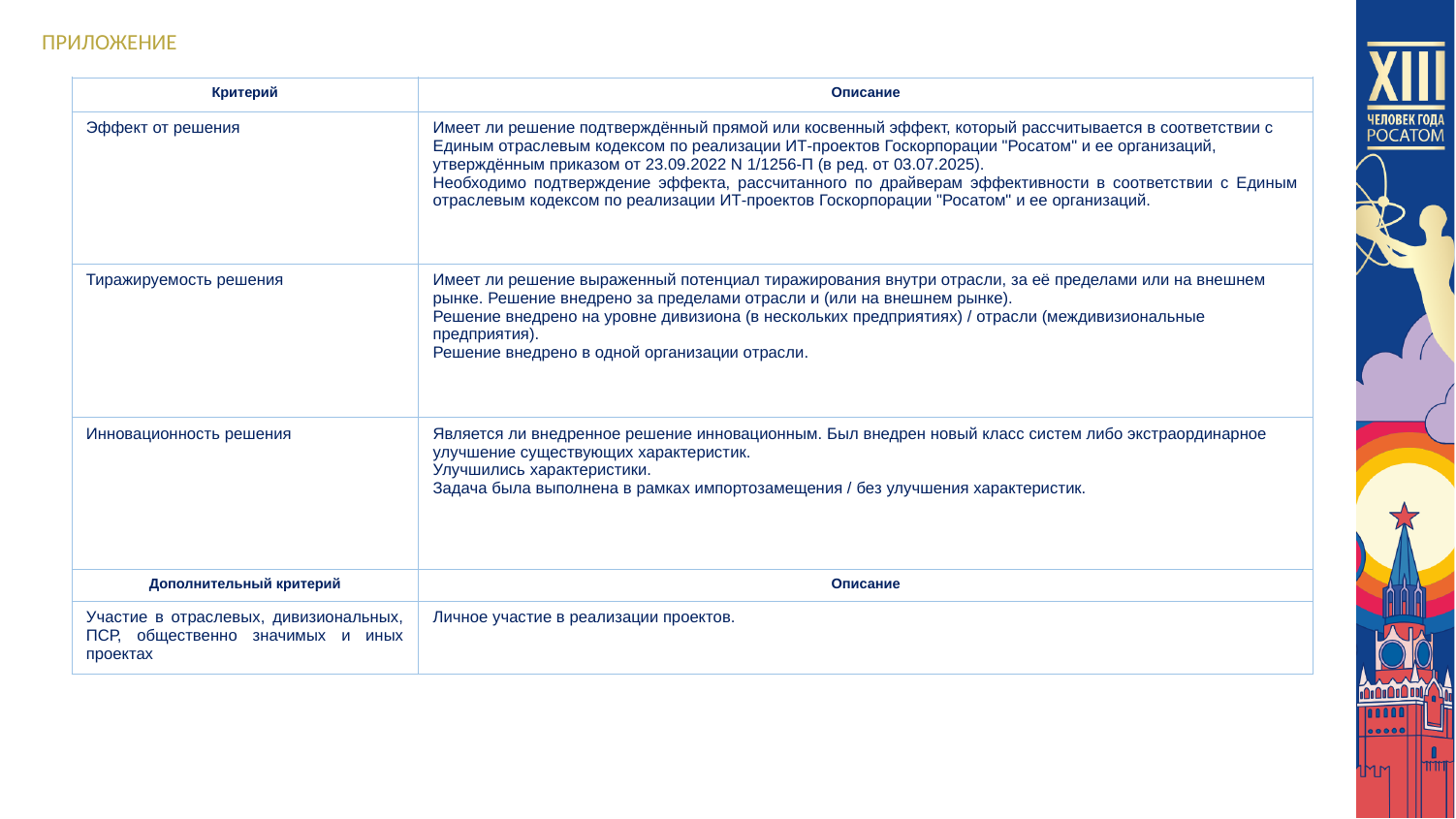

ПРИЛОЖЕНИЕ
| Критерий | Описание |
| --- | --- |
| Эффект от решения | Имеет ли решение подтверждённый прямой или косвенный эффект, который рассчитывается в соответствии с Единым отраслевым кодексом по реализации ИТ-проектов Госкорпорации "Росатом" и ее организаций, утверждённым приказом от 23.09.2022 N 1/1256-П (в ред. от 03.07.2025). Необходимо подтверждение эффекта, рассчитанного по драйверам эффективности в соответствии с Единым отраслевым кодексом по реализации ИТ-проектов Госкорпорации "Росатом" и ее организаций. |
| Тиражируемость решения | Имеет ли решение выраженный потенциал тиражирования внутри отрасли, за её пределами или на внешнем рынке. Решение внедрено за пределами отрасли и (или на внешнем рынке). Решение внедрено на уровне дивизиона (в нескольких предприятиях) / отрасли (междивизиональные предприятия). Решение внедрено в одной организации отрасли. |
| Инновационность решения | Является ли внедренное решение инновационным. Был внедрен новый класс систем либо экстраординарное улучшение существующих характеристик. Улучшились характеристики. Задача была выполнена в рамках импортозамещения / без улучшения характеристик. |
| Дополнительный критерий | Описание |
| Участие в отраслевых, дивизиональных, ПСР, общественно значимых и иных проектах | Личное участие в реализации проектов. |